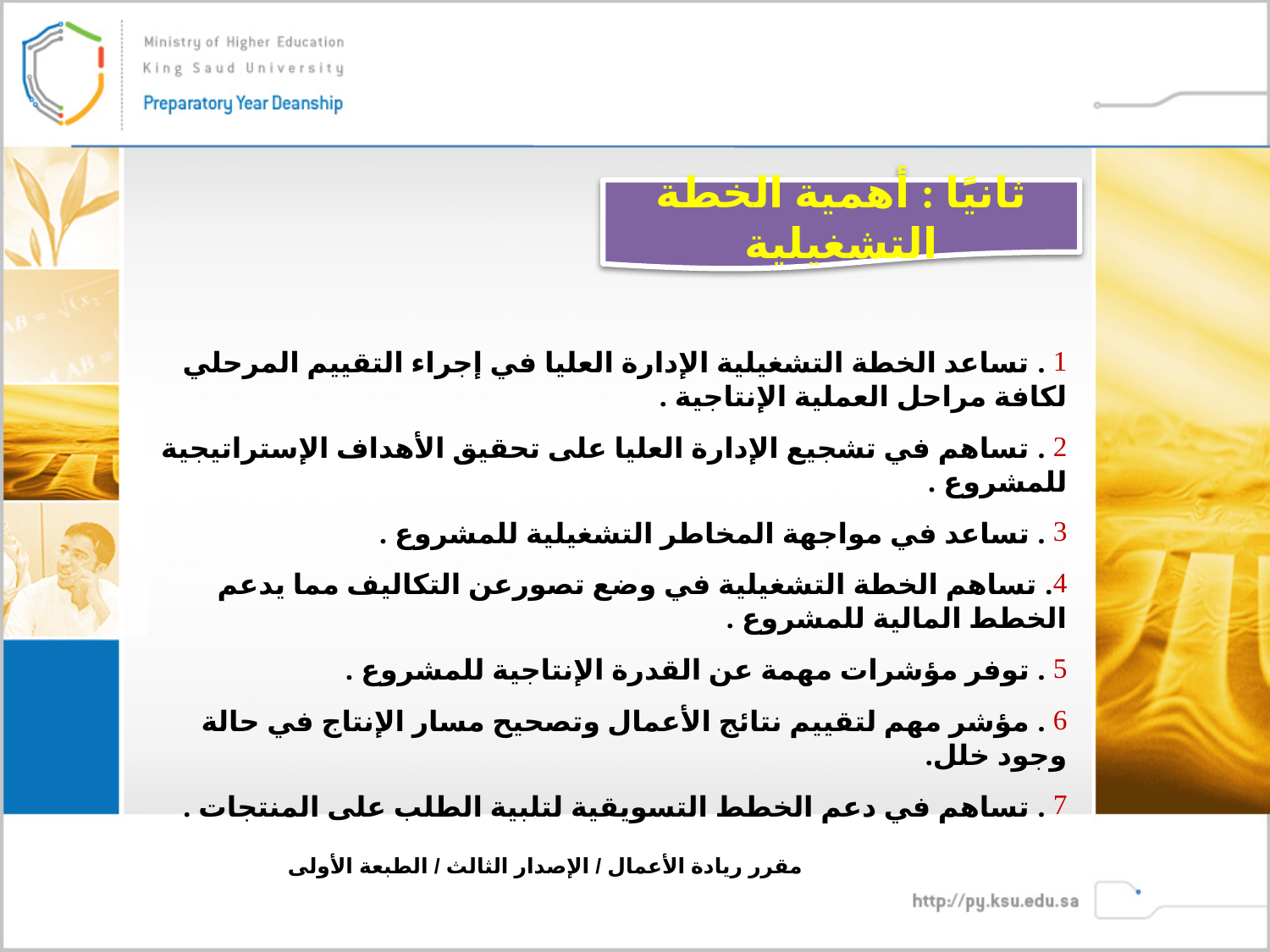

ثانيًا : أهمية الخطة التشغيلية
 . تساعد الخطة التشغيلية الإدارة العليا في إجراء التقييم المرحلي لكافة مراحل العملية الإنتاجية .
 . تساهم في تشجيع الإدارة العليا على تحقيق الأهداف الإستراتيجية للمشروع .
 . تساعد في مواجهة المخاطر التشغيلية للمشروع .
. تساهم الخطة التشغيلية في وضع تصورعن التكاليف مما يدعم الخطط المالية للمشروع .
 . توفر مؤشرات مهمة عن القدرة الإنتاجية للمشروع .
 . مؤشر مهم لتقييم نتائج الأعمال وتصحيح مسار الإنتاج في حالة وجود خلل.
 . تساهم في دعم الخطط التسويقية لتلبية الطلب على المنتجات .
مقرر ريادة الأعمال / الإصدار الثالث / الطبعة الأولى